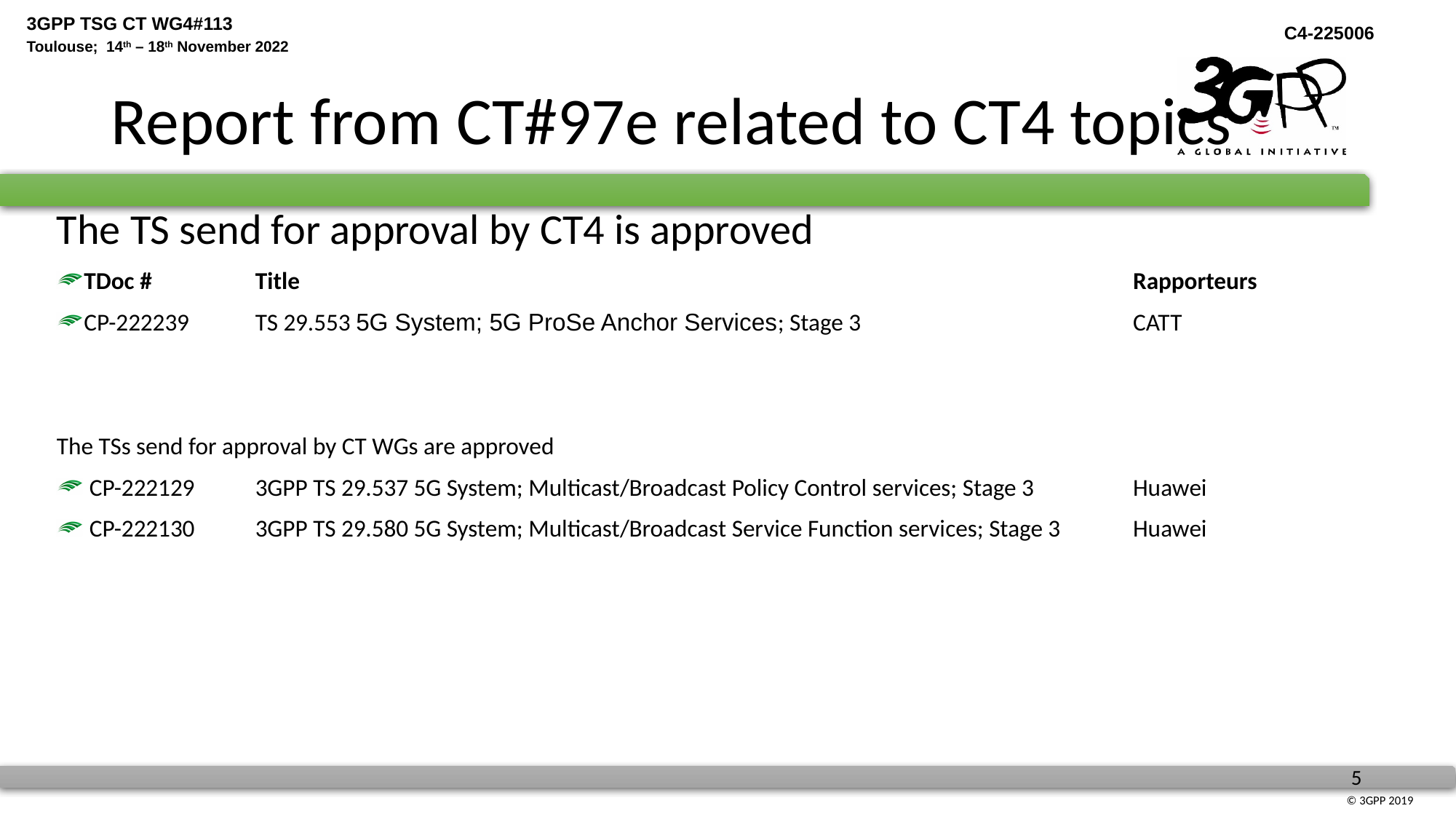

# Report from CT#97e related to CT4 topics
The TS send for approval by CT4 is approved
TDoc #	Title 	Rapporteurs
CP-222239	TS 29.553 5G System; 5G ProSe Anchor Services; Stage 3	CATT

The TSs send for approval by CT WGs are approved
 CP-222129	3GPP TS 29.537 5G System; Multicast/Broadcast Policy Control services; Stage 3 	Huawei
 CP-222130	3GPP TS 29.580 5G System; Multicast/Broadcast Service Function services; Stage 3	Huawei